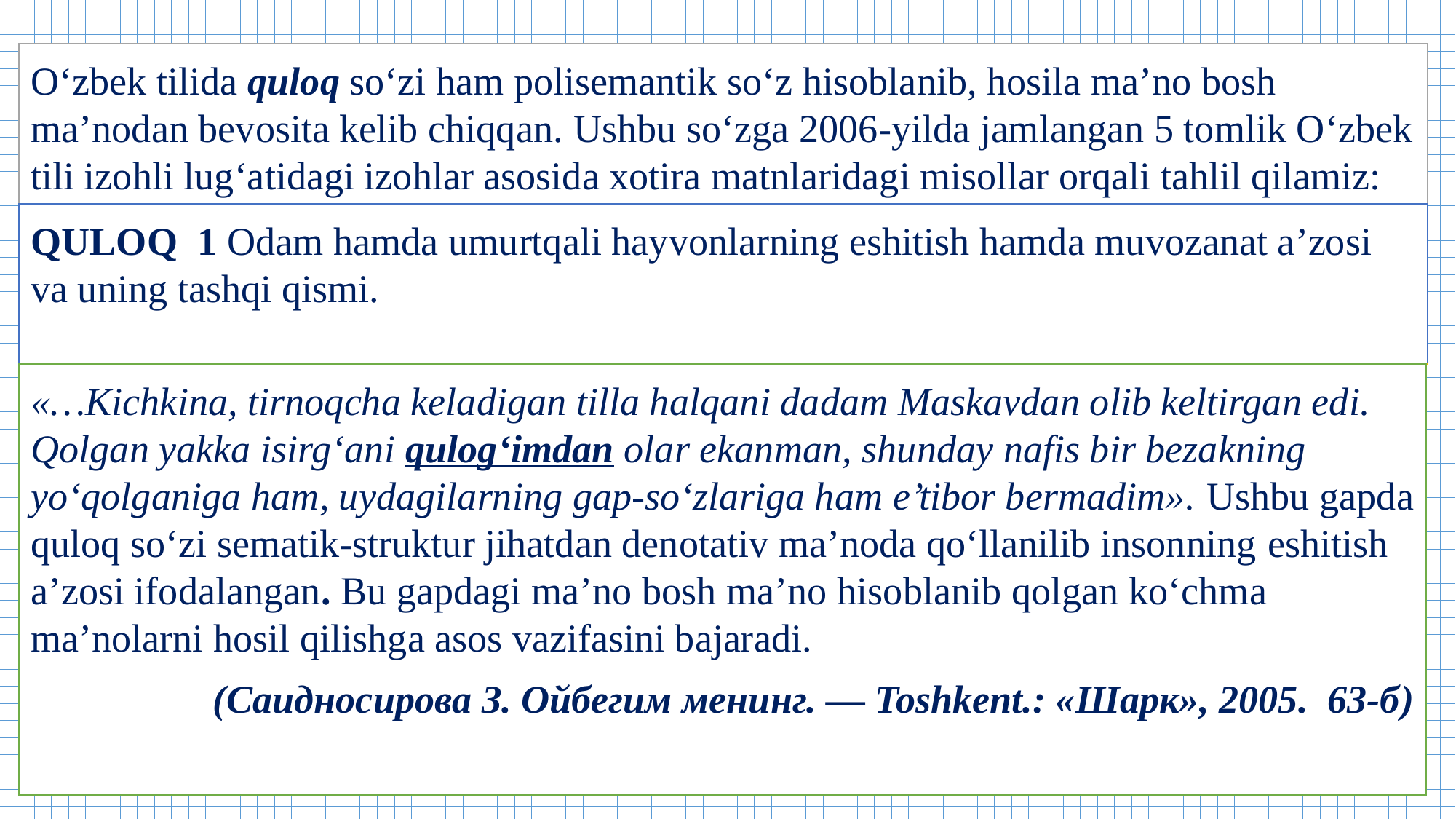

O‘zbek tilida quloq so‘zi ham polisemantik so‘z hisoblanib, hosila ma’no bosh ma’nodan bevosita kelib chiqqan. Ushbu so‘zga 2006-yilda jamlangan 5 tomlik O‘zbek tili izohli lug‘atidagi izohlar asosida xotira matnlaridagi misollar orqali tahlil qilamiz:
QULOQ  1 Odam hamda umurtqali hayvonlarning eshitish hamda muvozanat a’zosi va uning tashqi qismi.
«…Kichkina, tirnoqcha keladigan tilla halqani dadam Maskavdan olib keltirgan edi. Qolgan yakka isirg‘ani qulog‘imdan olar ekanman, shunday nafis bir bezakning yo‘qolganiga ham, uydagilarning gap-so‘zlariga ham e’tibor bermadim». Ushbu gapda quloq so‘zi sematik-struktur jihatdan denotativ ma’noda qo‘llanilib insonning eshitish a’zosi ifodalangan. Bu gapdagi ma’no bosh ma’no hisoblanib qolgan ko‘chma ma’nolarni hosil qilishga asos vazifasini bajaradi.
(Саидносирова З. Ойбегим менинг. — Toshkent.: «Шарк», 2005.  63-б)
#